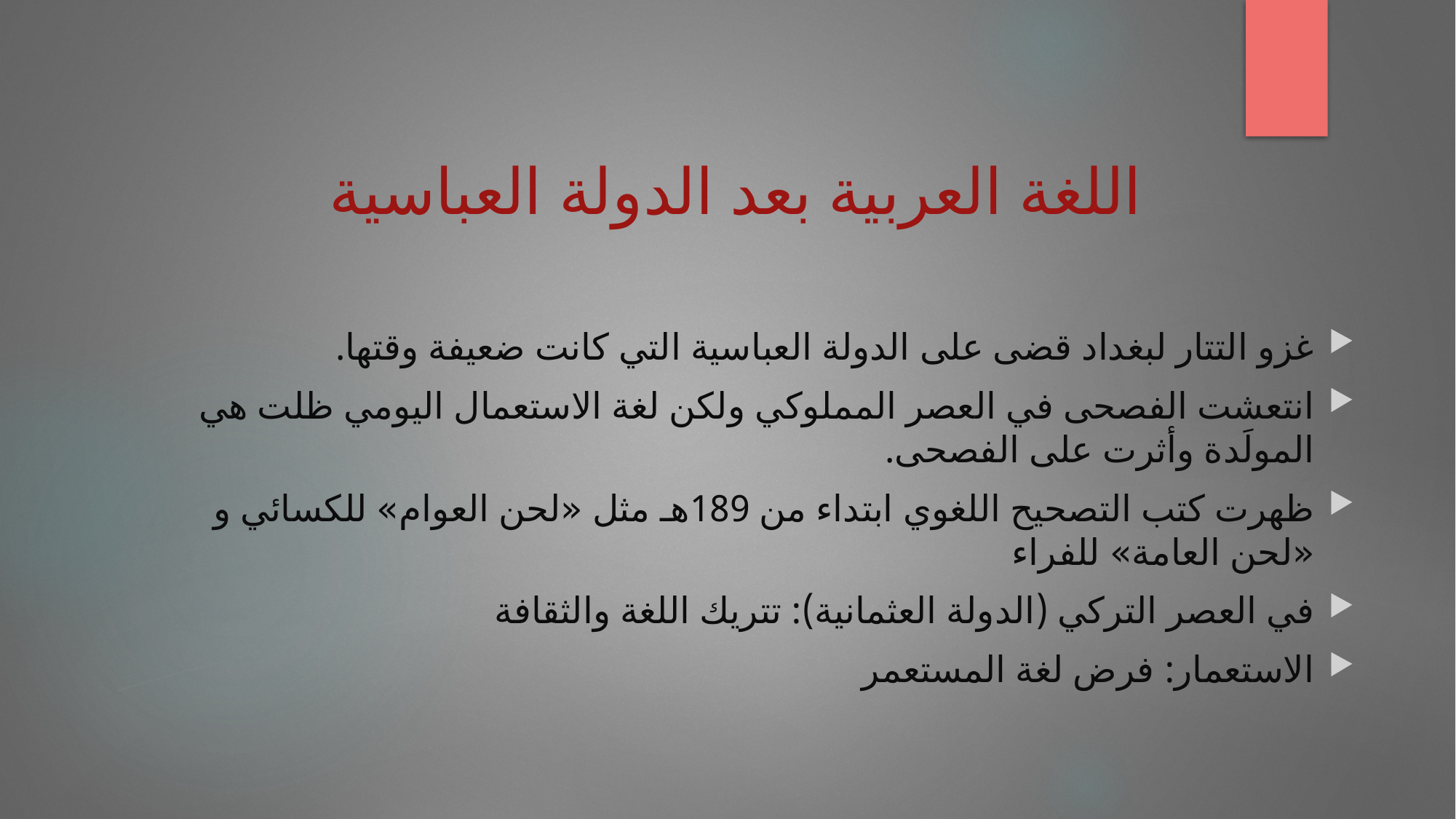

# اللغة العربية بعد الدولة العباسية
غزو التتار لبغداد قضى على الدولة العباسية التي كانت ضعيفة وقتها.
انتعشت الفصحى في العصر المملوكي ولكن لغة الاستعمال اليومي ظلت هي المولَدة وأثرت على الفصحى.
ظهرت كتب التصحيح اللغوي ابتداء من 189هـ مثل «لحن العوام» للكسائي و «لحن العامة» للفراء
في العصر التركي (الدولة العثمانية): تتريك اللغة والثقافة
الاستعمار: فرض لغة المستعمر